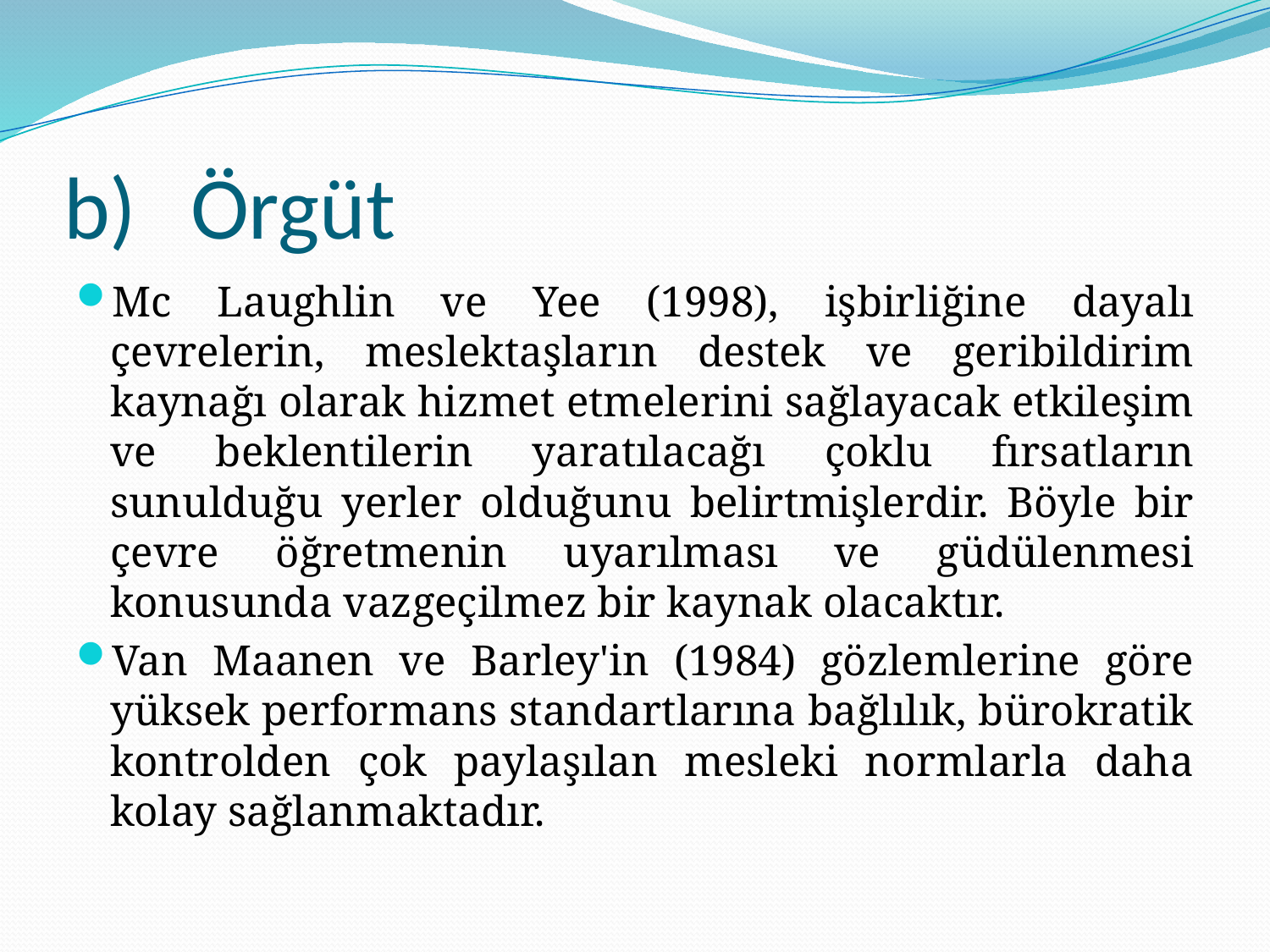

# Örgüt
Mc Laughlin ve Yee (1998), işbirliğine dayalı çevrelerin, meslektaşların destek ve geribildirim kaynağı olarak hizmet etmelerini sağlayacak etkileşim ve beklentilerin yaratılacağı çoklu fırsatların sunulduğu yerler olduğunu belirtmişlerdir. Böyle bir çevre öğretmenin uyarılması ve güdülenmesi konusunda vazgeçilmez bir kaynak olacaktır.
Van Maanen ve Barley'in (1984) gözlemlerine göre yüksek performans standartlarına bağlılık, bürokratik kontrolden çok paylaşılan mesleki normlarla daha kolay sağlanmaktadır.